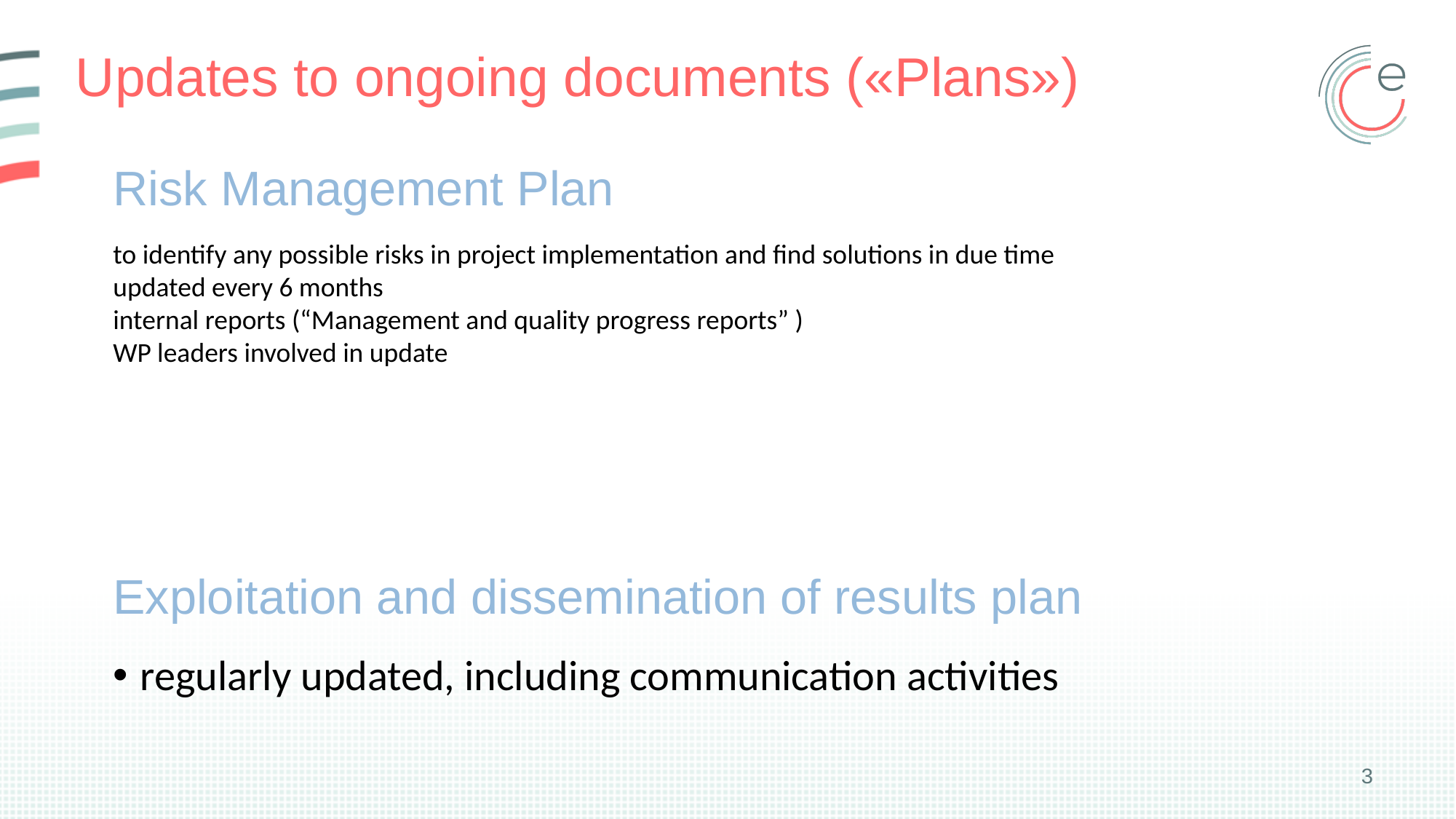

# Updates to ongoing documents («Plans»)
Risk Management Plan
to identify any possible risks in project implementation and find solutions in due time
updated every 6 months
internal reports (“Management and quality progress reports” )
WP leaders involved in update

Exploitation and dissemination of results plan
regularly updated, including communication activities